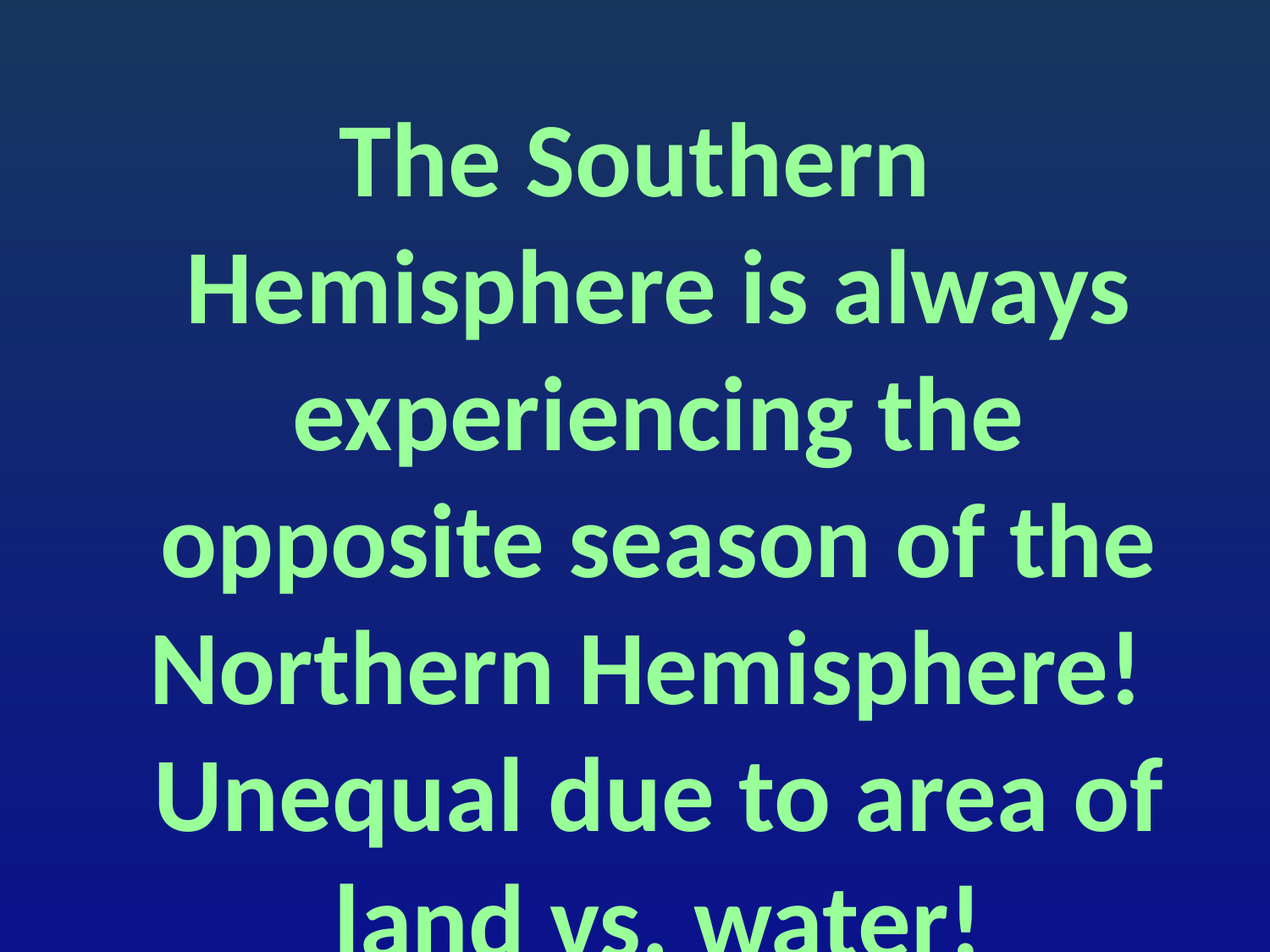

The Southern Hemisphere is always experiencing the opposite season of the Northern Hemisphere!  Unequal due to area of land vs. water!